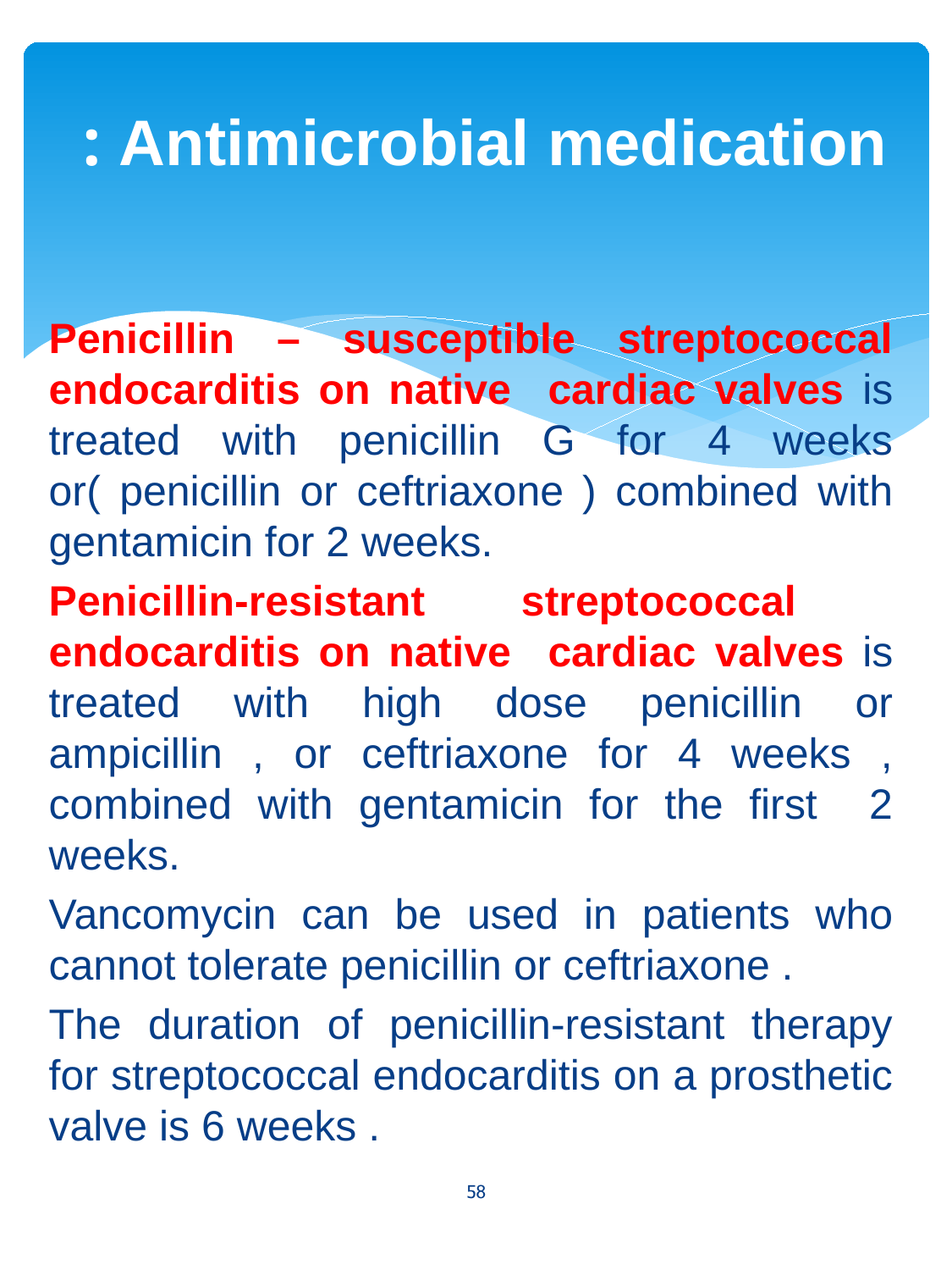

# Antimicrobial medication :
Penicillin – susceptible streptococcal endocarditis on native  cardiac valves is treated with penicillin G for 4 weeks or( penicillin or ceftriaxone ) combined with gentamicin for 2 weeks.
Penicillin-resistant streptococcal  endocarditis on native  cardiac valves is treated with high dose penicillin or ampicillin , or ceftriaxone for 4 weeks , combined with gentamicin for the first  2 weeks.
Vancomycin can be used in patients who cannot tolerate penicillin or ceftriaxone .
The duration of penicillin-resistant therapy for streptococcal endocarditis on a prosthetic valve is 6 weeks .

58